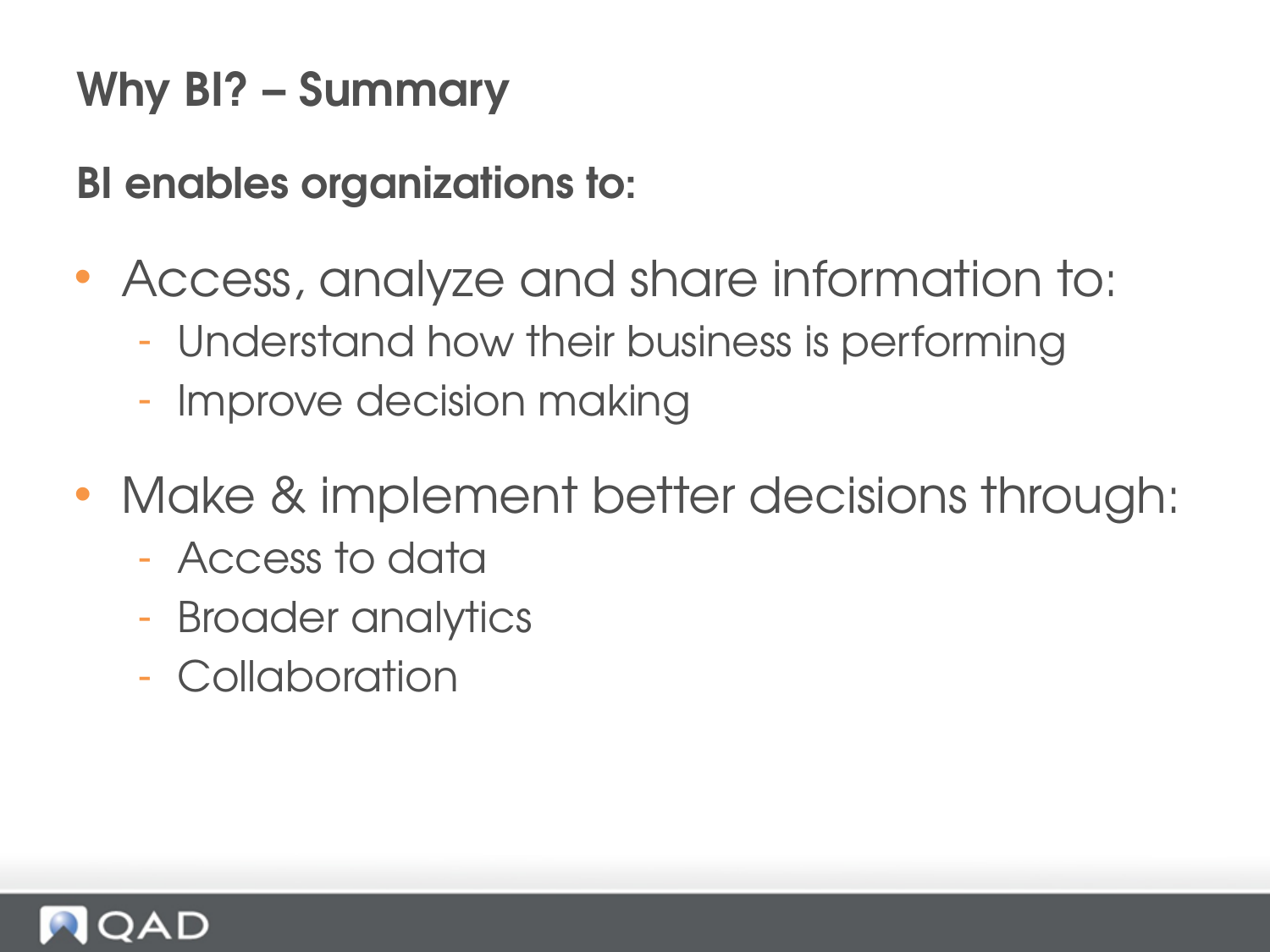

# Why BI? – Summary
BI enables organizations to:
Access, analyze and share information to:
Understand how their business is performing
Improve decision making
Make & implement better decisions through:
Access to data
Broader analytics
Collaboration